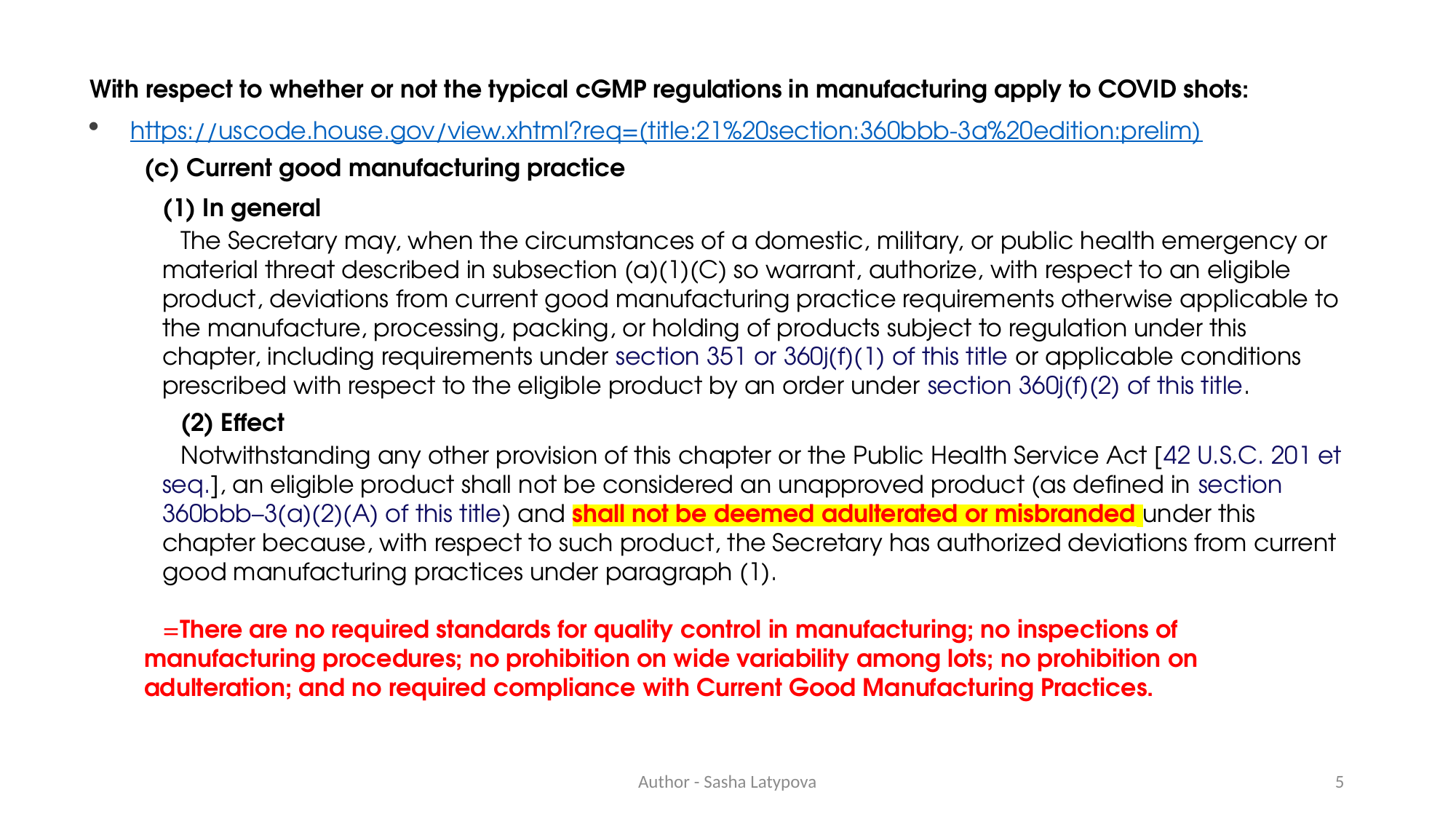

With respect to whether or not the typical cGMP regulations in manufacturing apply to COVID shots:
https://uscode.house.gov/view.xhtml?req=(title:21%20section:360bbb-3a%20edition:prelim)
(c) Current good manufacturing practice
(1) In general
The Secretary may, when the circumstances of a domestic, military, or public health emergency or material threat described in subsection (a)(1)(C) so warrant, authorize, with respect to an eligible product, deviations from current good manufacturing practice requirements otherwise applicable to the manufacture, processing, packing, or holding of products subject to regulation under this chapter, including requirements under section 351 or 360j(f)(1) of this title or applicable conditions prescribed with respect to the eligible product by an order under section 360j(f)(2) of this title.
(2) Effect
Notwithstanding any other provision of this chapter or the Public Health Service Act [42 U.S.C. 201 et seq.], an eligible product shall not be considered an unapproved product (as defined in section 360bbb–3(a)(2)(A) of this title) and shall not be deemed adulterated or misbranded under this chapter because, with respect to such product, the Secretary has authorized deviations from current good manufacturing practices under paragraph (1).

=There are no required standards for quality control in manufacturing; no inspections of manufacturing procedures; no prohibition on wide variability among lots; no prohibition on adulteration; and no required compliance with Current Good Manufacturing Practices.
Author - Sasha Latypova
5